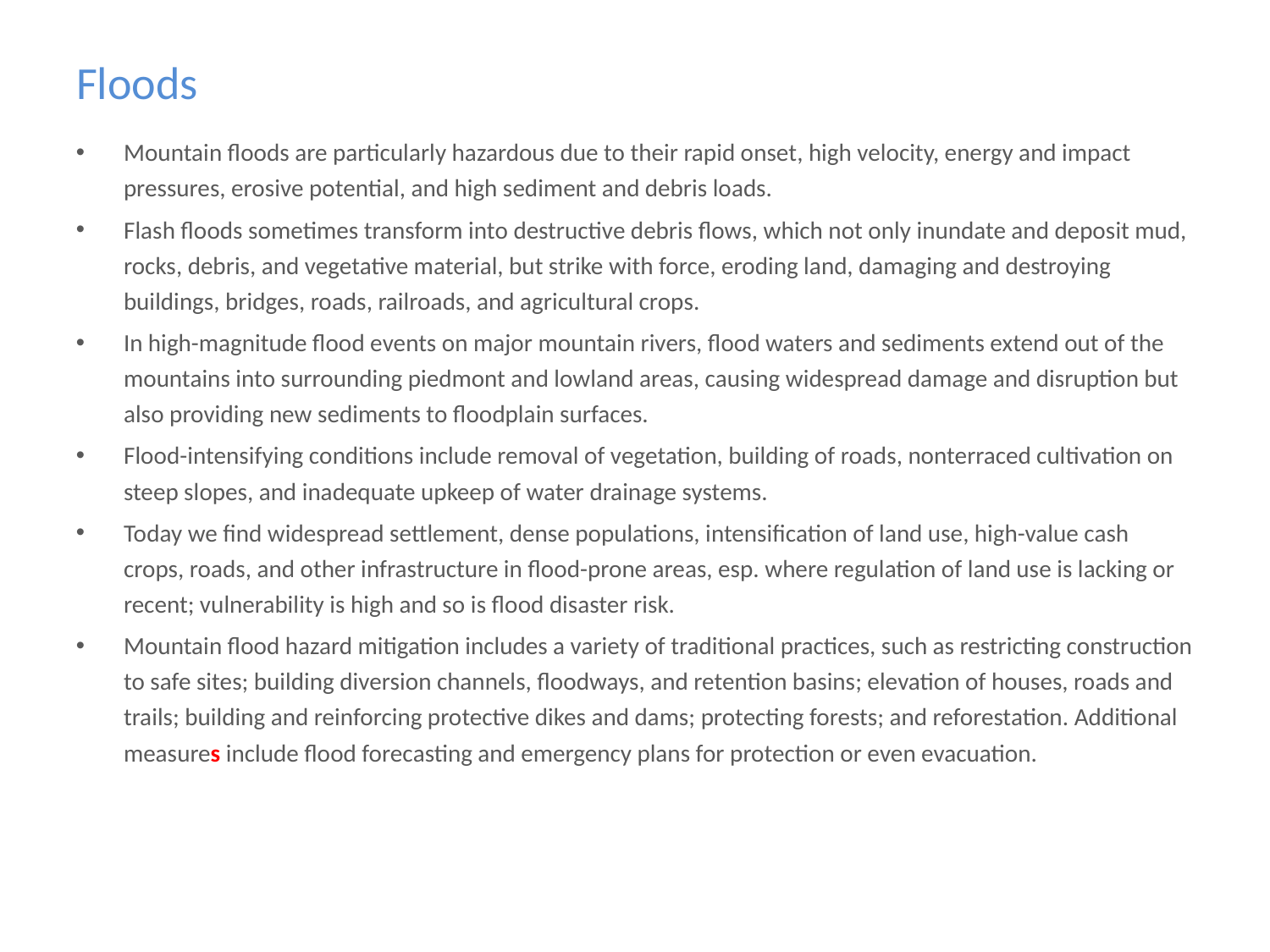

# Floods
Mountain floods are particularly hazardous due to their rapid onset, high velocity, energy and impact pressures, erosive potential, and high sediment and debris loads.
Flash floods sometimes transform into destructive debris flows, which not only inundate and deposit mud, rocks, debris, and vegetative material, but strike with force, eroding land, damaging and destroying buildings, bridges, roads, railroads, and agricultural crops.
In high-magnitude flood events on major mountain rivers, flood waters and sediments extend out of the mountains into surrounding piedmont and lowland areas, causing widespread damage and disruption but also providing new sediments to floodplain surfaces.
Flood-intensifying conditions include removal of vegetation, building of roads, nonterraced cultivation on steep slopes, and inadequate upkeep of water drainage systems.
Today we find widespread settlement, dense populations, intensification of land use, high-value cash crops, roads, and other infrastructure in flood-prone areas, esp. where regulation of land use is lacking or recent; vulnerability is high and so is flood disaster risk.
Mountain flood hazard mitigation includes a variety of traditional practices, such as restricting construction to safe sites; building diversion channels, floodways, and retention basins; elevation of houses, roads and trails; building and reinforcing protective dikes and dams; protecting forests; and reforestation. Additional measures include flood forecasting and emergency plans for protection or even evacuation.